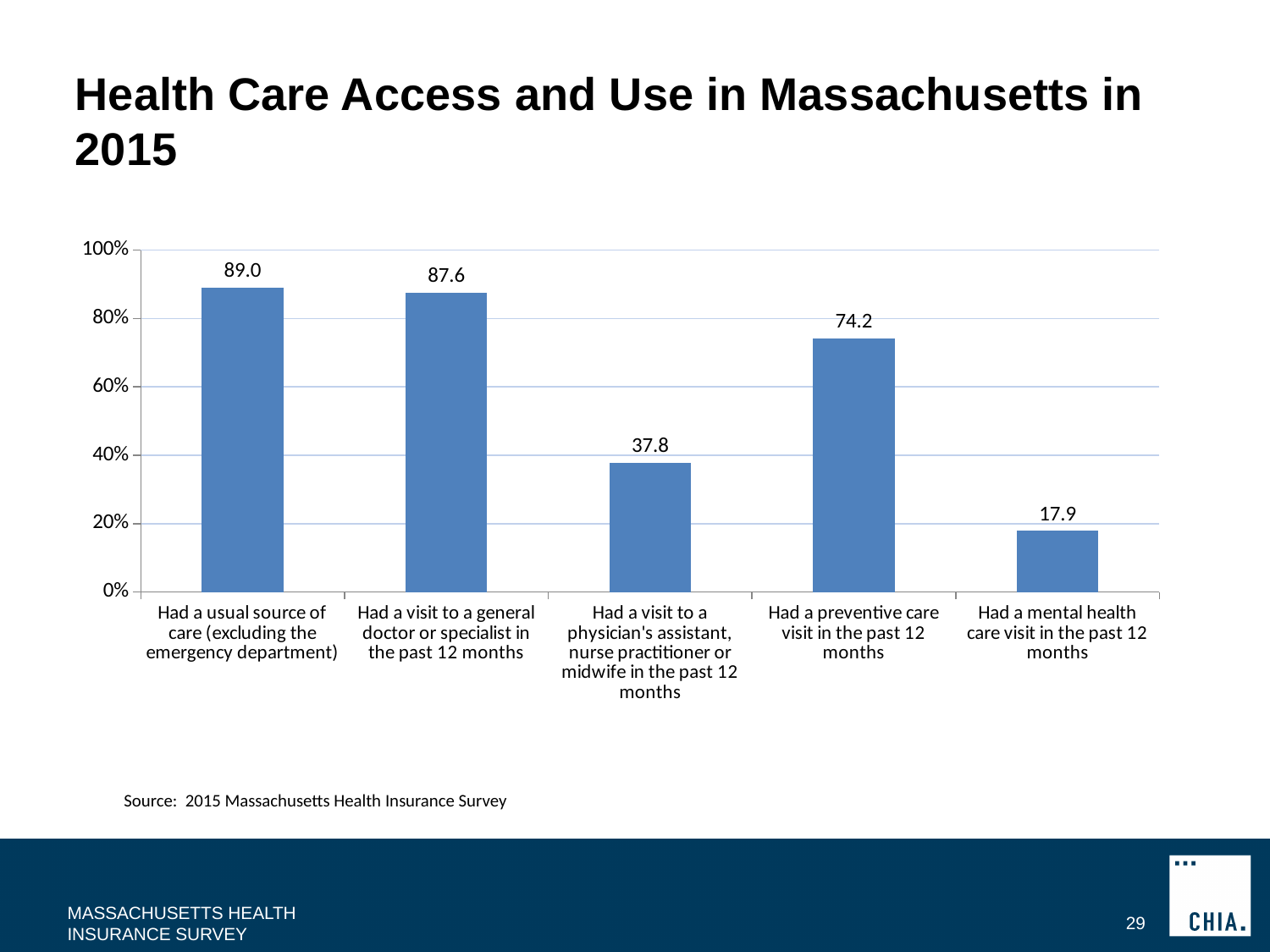

# Health Care Access and Use in Massachusetts in 2015

### Chart

| Category |  |
|---|---|
| Had a usual source of care (excluding the emergency department) | 89.0 |
| Had a visit to a general doctor or specialist in the past 12 months | 87.6 |
| Had a visit to a physician's assistant, nurse practitioner or midwife in the past 12 months | 37.8 |
| Had a preventive care visit in the past 12 months | 74.2 |
| Had a mental health care visit in the past 12 months | 17.9 |
Source:  2015 Massachusetts Health Insurance Survey
MASSACHUSETTS HEALTH INSURANCE SURVEY
29